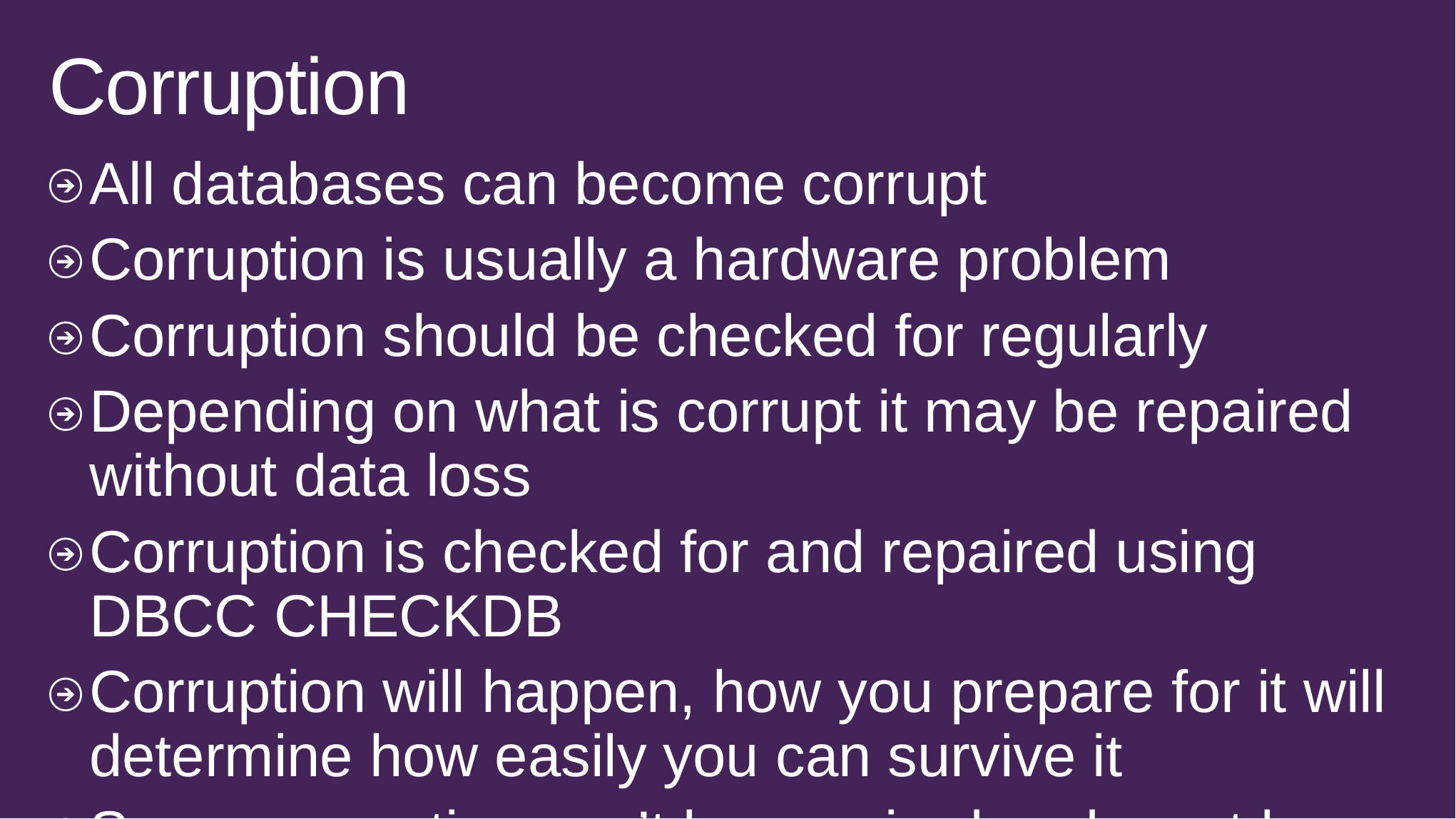

# Corruption
All databases can become corrupt
Corruption is usually a hardware problem
Corruption should be checked for regularly
Depending on what is corrupt it may be repaired without data loss
Corruption is checked for and repaired using DBCC CHECKDB
Corruption will happen, how you prepare for it will determine how easily you can survive it
Some corruption can’t be repaired and must be restored from a backup